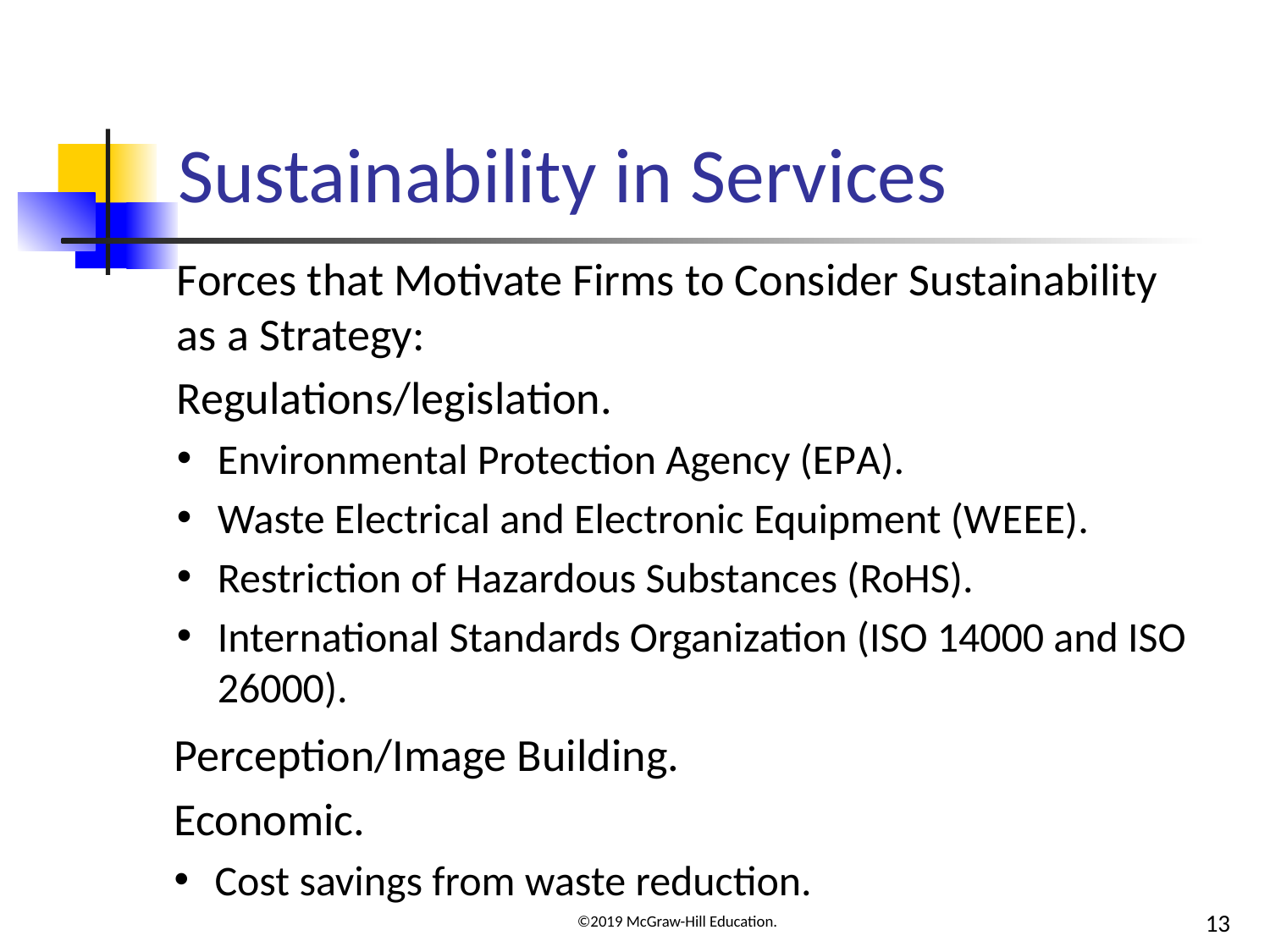

# Sustainability in Services
Forces that Motivate Firms to Consider Sustainability as a Strategy:
Regulations/legislation.
Environmental Protection Agency (E P A).
Waste Electrical and Electronic Equipment (W E E E).
Restriction of Hazardous Substances (RoHS).
International Standards Organization (ISO 14000 and ISO 26000).
Perception/Image Building.
Economic.
Cost savings from waste reduction.